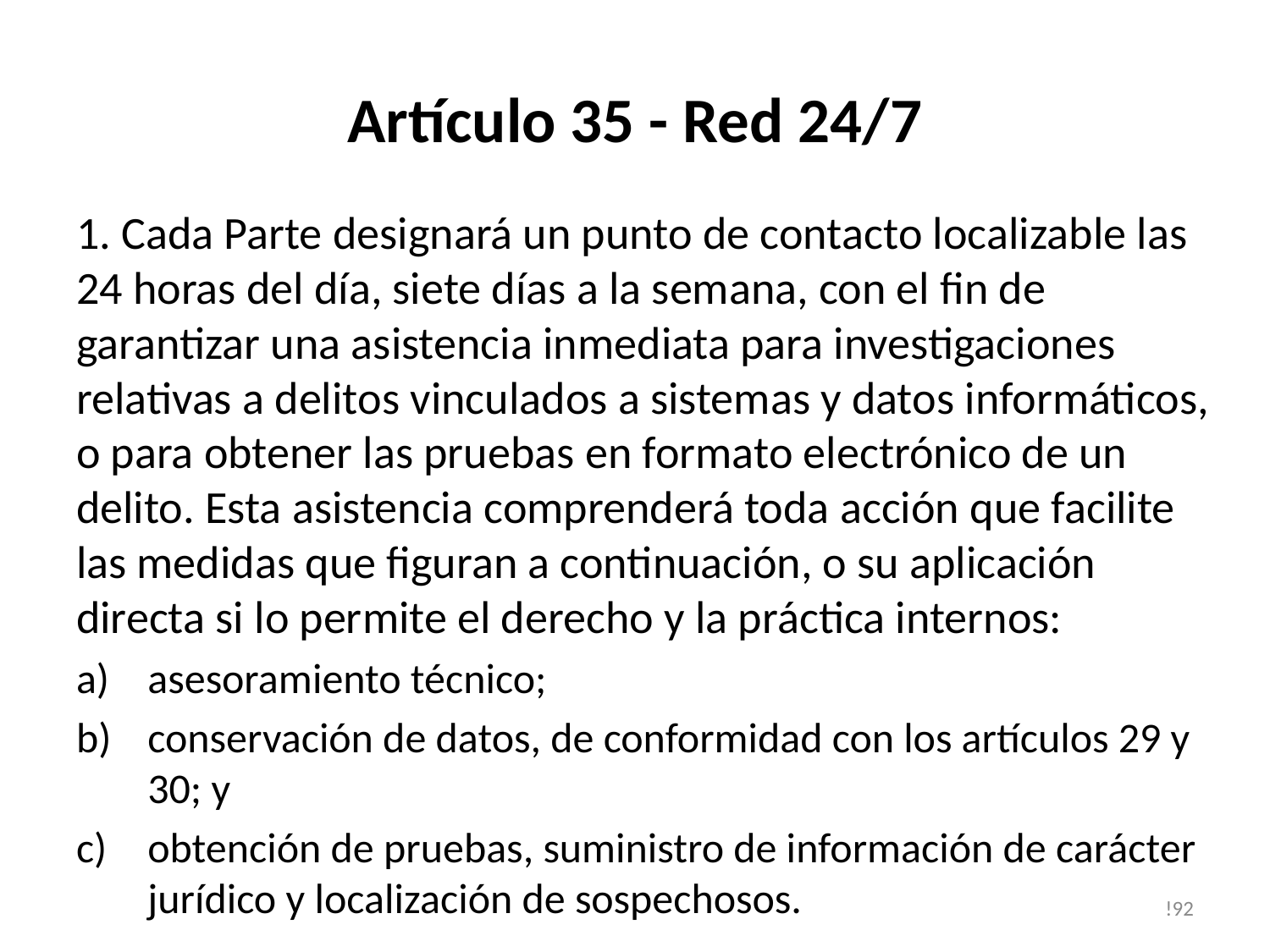

# Artículo 35 - Red 24/7
1. Cada Parte designará un punto de contacto localizable las 24 horas del día, siete días a la semana, con el fin de garantizar una asistencia inmediata para investigaciones relativas a delitos vinculados a sistemas y datos informáticos, o para obtener las pruebas en formato electrónico de un delito. Esta asistencia comprenderá toda acción que facilite las medidas que figuran a continuación, o su aplicación directa si lo permite el derecho y la práctica internos:
asesoramiento técnico;
conservación de datos, de conformidad con los artículos 29 y 30; y
obtención de pruebas, suministro de información de carácter jurídico y localización de sospechosos.
!92